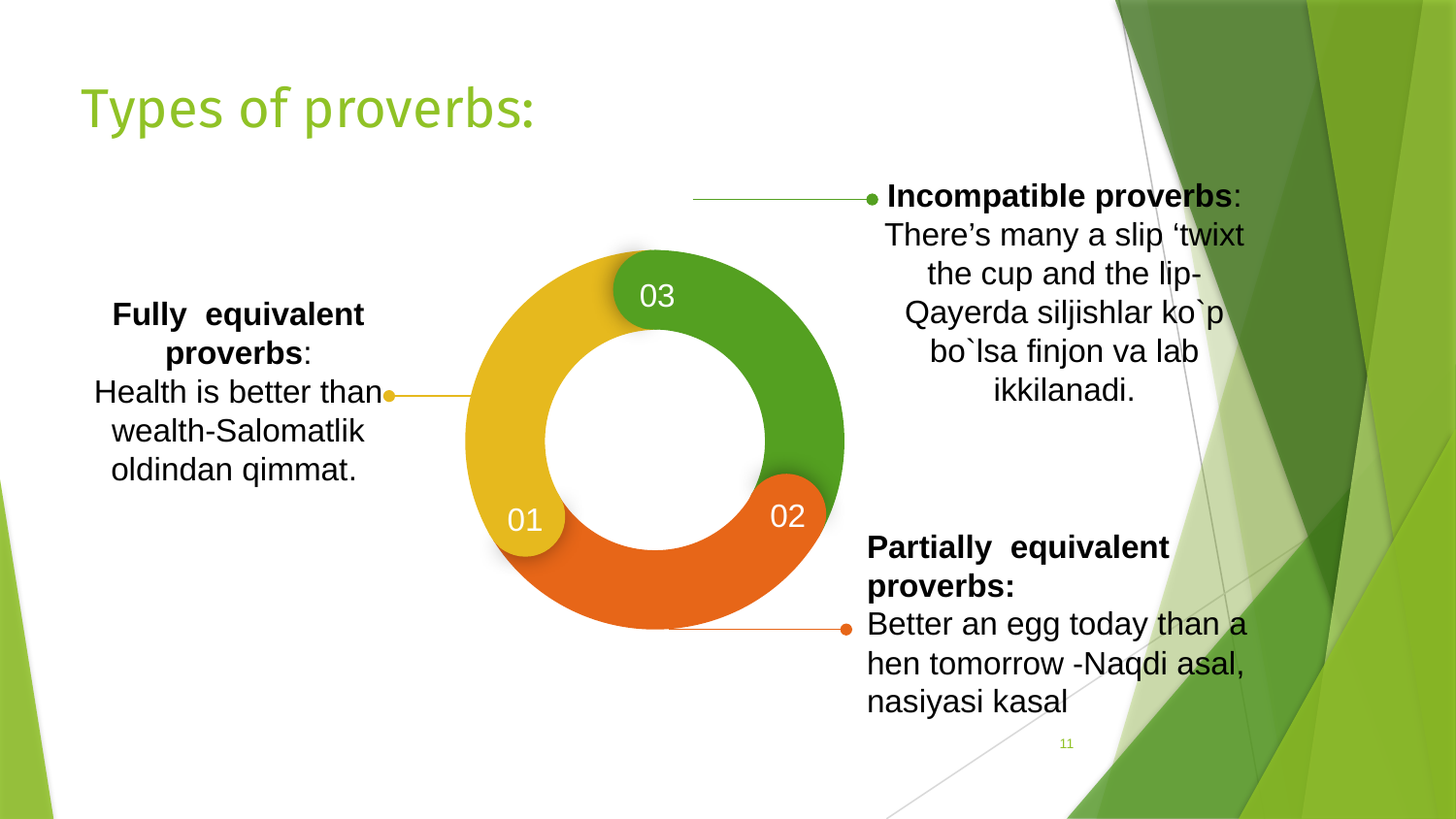

# Types of proverbs:
Incompatible proverbs:
There’s many a slip ‘twixt the cup and the lip- Qayerda siljishlar ko`p bo`lsa finjon va lab ikkilanadi.

03

02
01
Fully  equivalent proverbs:
Health is better than wealth-Salomatlik oldindan qimmat.
Partially  equivalent proverbs:
Better an egg today than a hen tomorrow -Naqdi asal, nasiyasi kasal
11